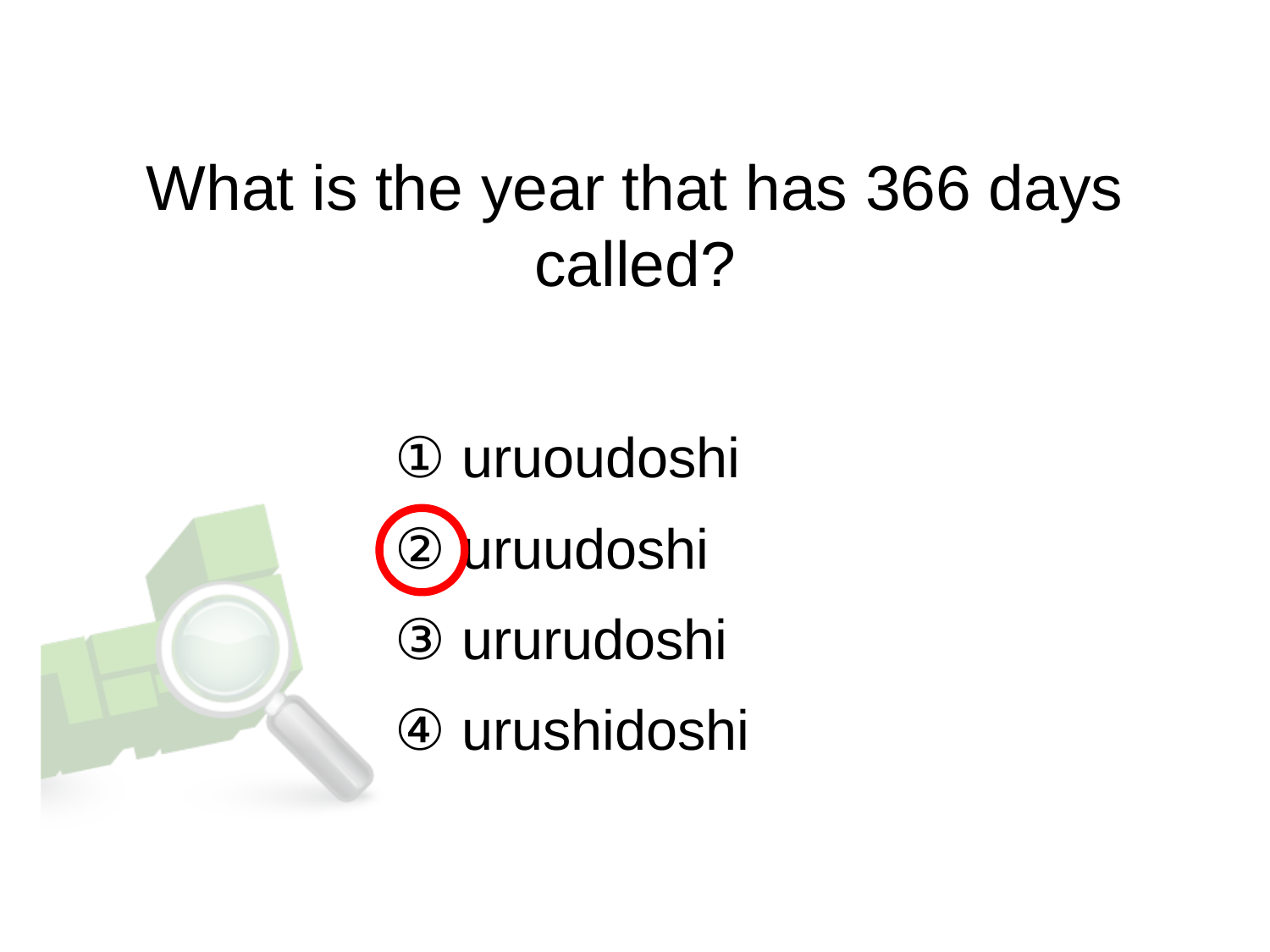

# What is the year that has 366 days called?
① uruoudoshi
② uruudoshi
③ ururudoshi
④ urushidoshi